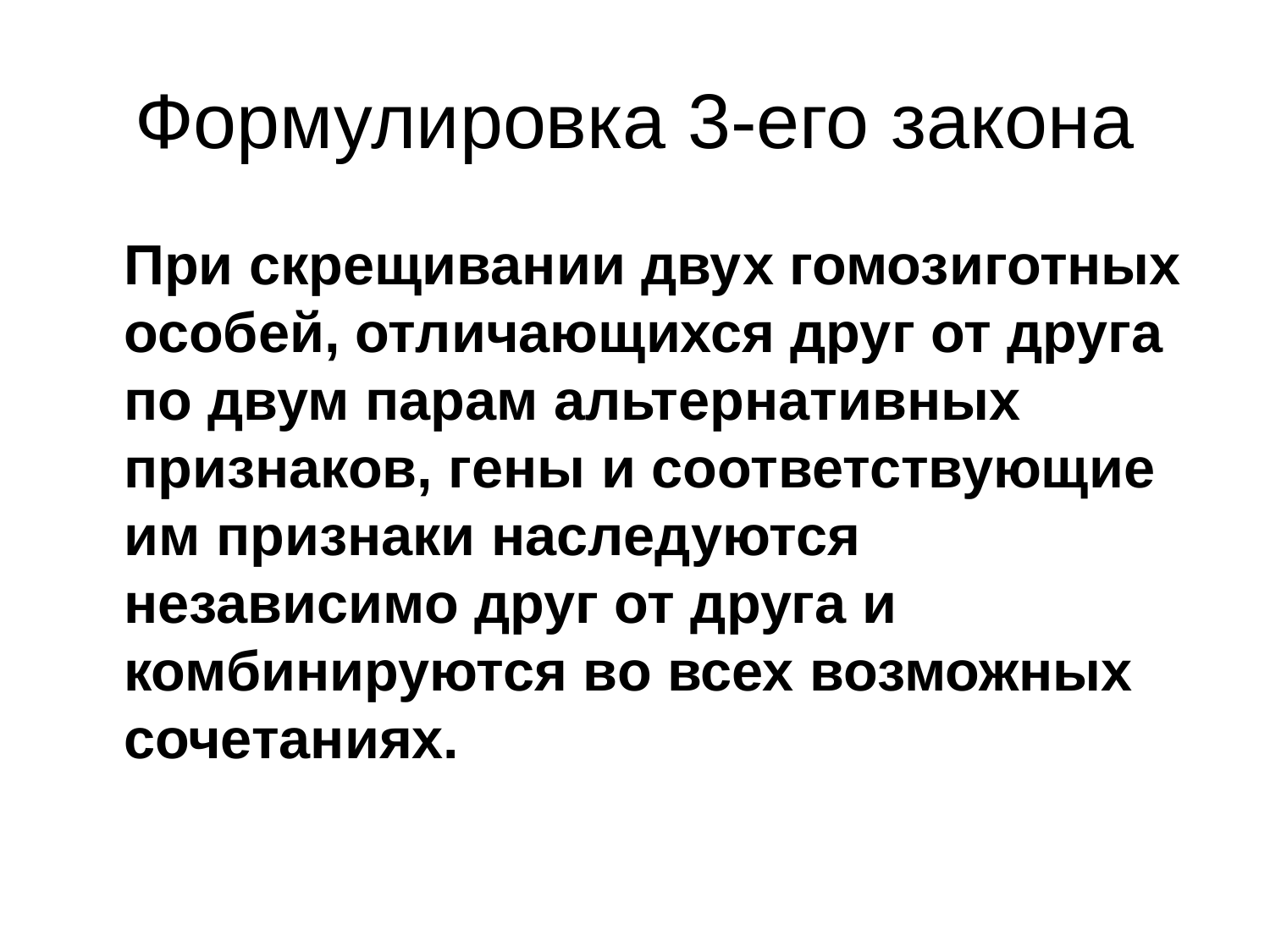

# Формулировка 3-его закона
	При скрещивании двух гомозиготных особей, отличающихся друг от друга по двум парам альтернативных признаков, гены и соответствующие им признаки наследуются независимо друг от друга и комбинируются во всех возможных сочетаниях.